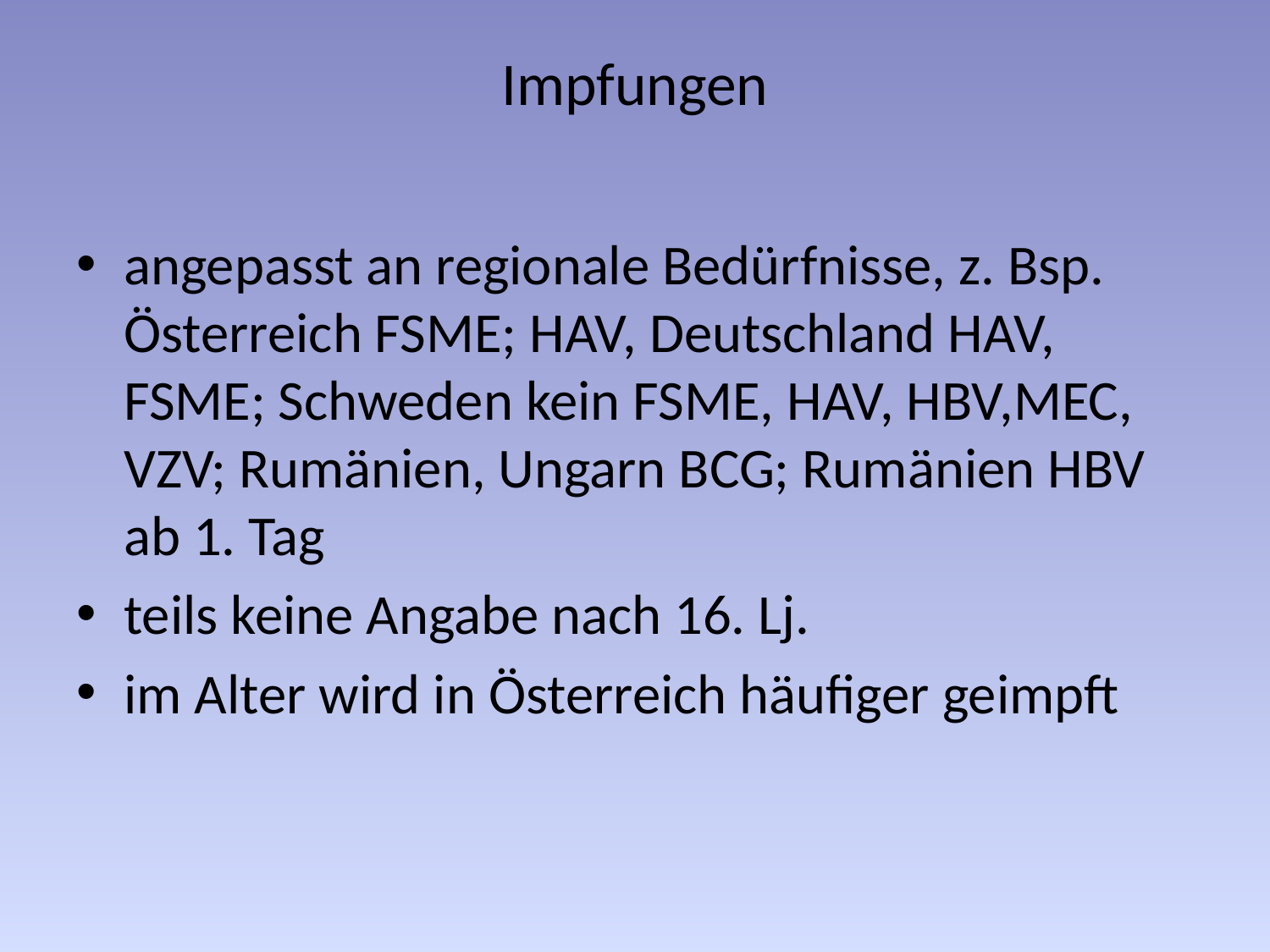

# Impfungen
angepasst an regionale Bedürfnisse, z. Bsp. Österreich FSME; HAV, Deutschland HAV, FSME; Schweden kein FSME, HAV, HBV,MEC, VZV; Rumänien, Ungarn BCG; Rumänien HBV ab 1. Tag
teils keine Angabe nach 16. Lj.
im Alter wird in Österreich häufiger geimpft